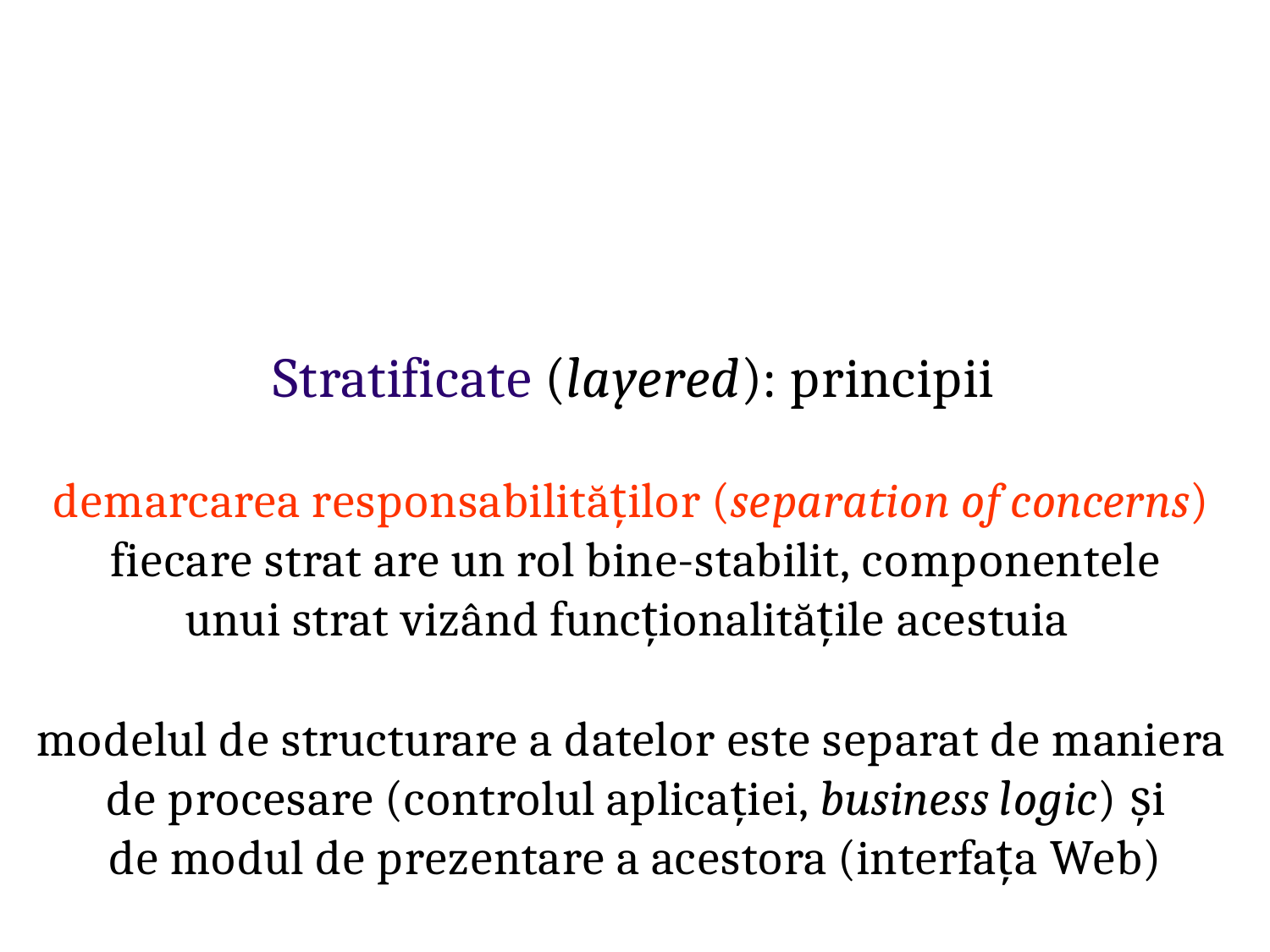

# Stratificate (layered): principii
demarcarea responsabilităților (separation of concerns)  fiecare strat are un rol bine-stabilit, componentele
unui strat vizând funcționalitățile acestuia

modelul de structurare a datelor este separat de maniera  de procesare (controlul aplicației, business logic) și
de modul de prezentare a acestora (interfața Web)